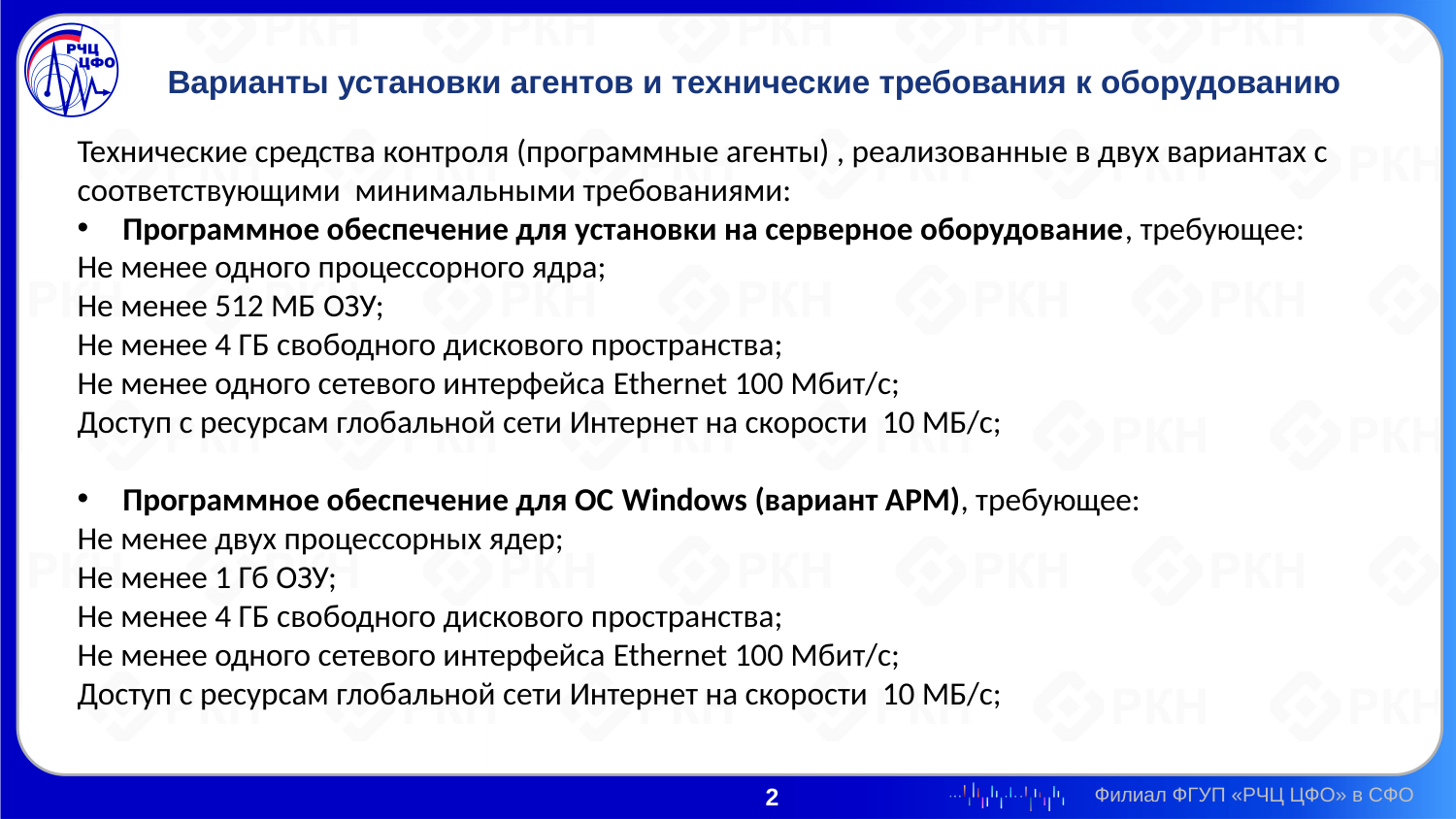

Варианты установки агентов и технические требования к оборудованию
Технические средства контроля (программные агенты) , реализованные в двух вариантах с соответствующими  минимальными требованиями:
Программное обеспечение для установки на серверное оборудование, требующее:
Не менее одного процессорного ядра;
Не менее 512 МБ ОЗУ;
Не менее 4 ГБ свободного дискового пространства;
Не менее одного сетевого интерфейса Ethernet 100 Мбит/с;
Доступ с ресурсам глобальной сети Интернет на скорости  10 МБ/с;

Программное обеспечение для ОС Windows (вариант АРМ), требующее:
Не менее двух процессорных ядер;
Не менее 1 Гб ОЗУ;
Не менее 4 ГБ свободного дискового пространства;
Не менее одного сетевого интерфейса Ethernet 100 Мбит/с;
Доступ с ресурсам глобальной сети Интернет на скорости  10 МБ/с;
2
Филиал ФГУП «РЧЦ ЦФО» в СФО